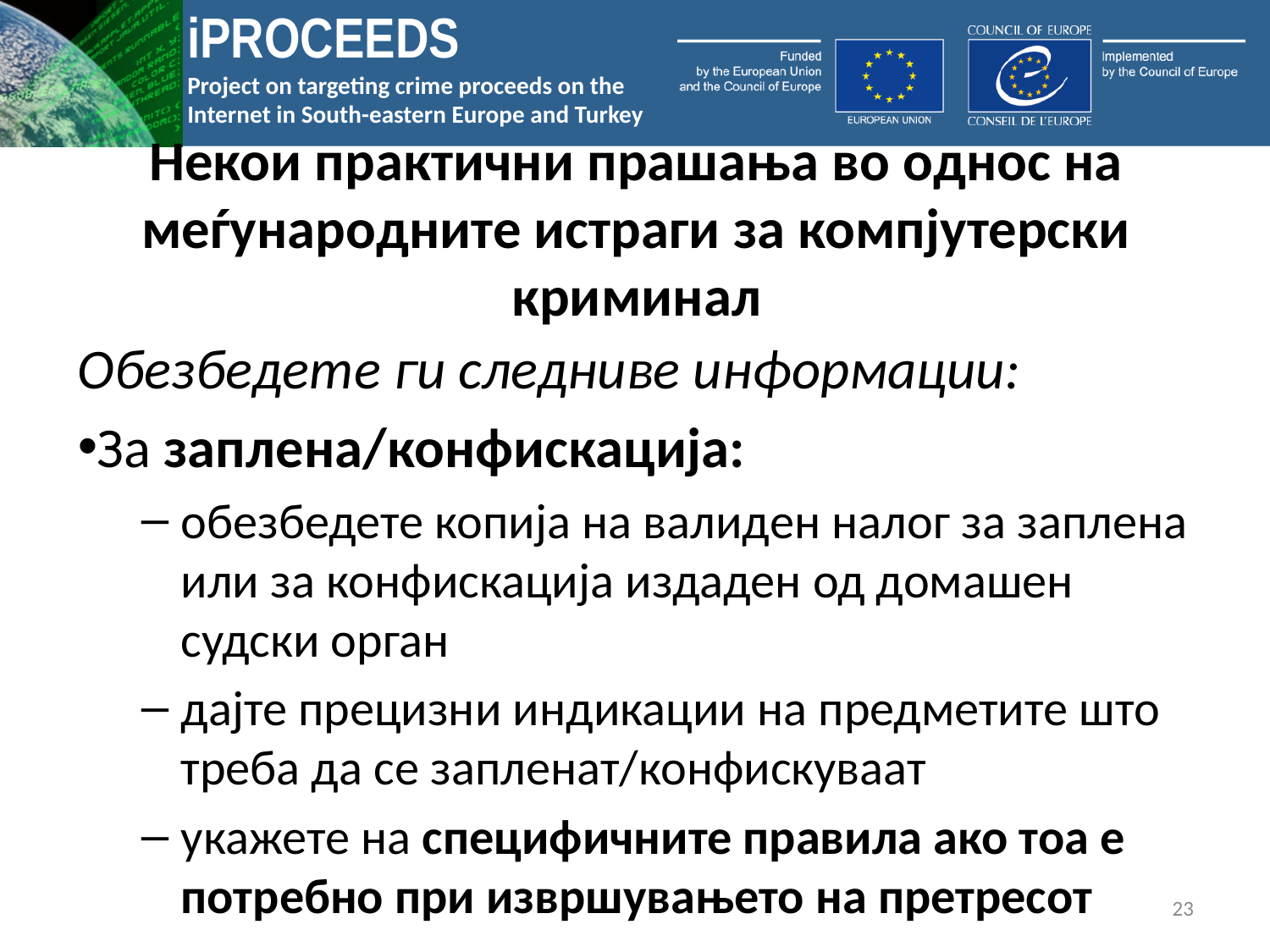

# Некои практични прашања во однос на меѓународните истраги за компјутерски криминал
Обезбедете ги следниве информации:
За заплена/конфискација:
обезбедете копија на валиден налог за заплена или за конфискација издаден од домашен судски орган
дајте прецизни индикации на предметите што треба да се запленат/конфискуваат
укажете на специфичните правила ако тоа е потребно при извршувањето на претресот
23